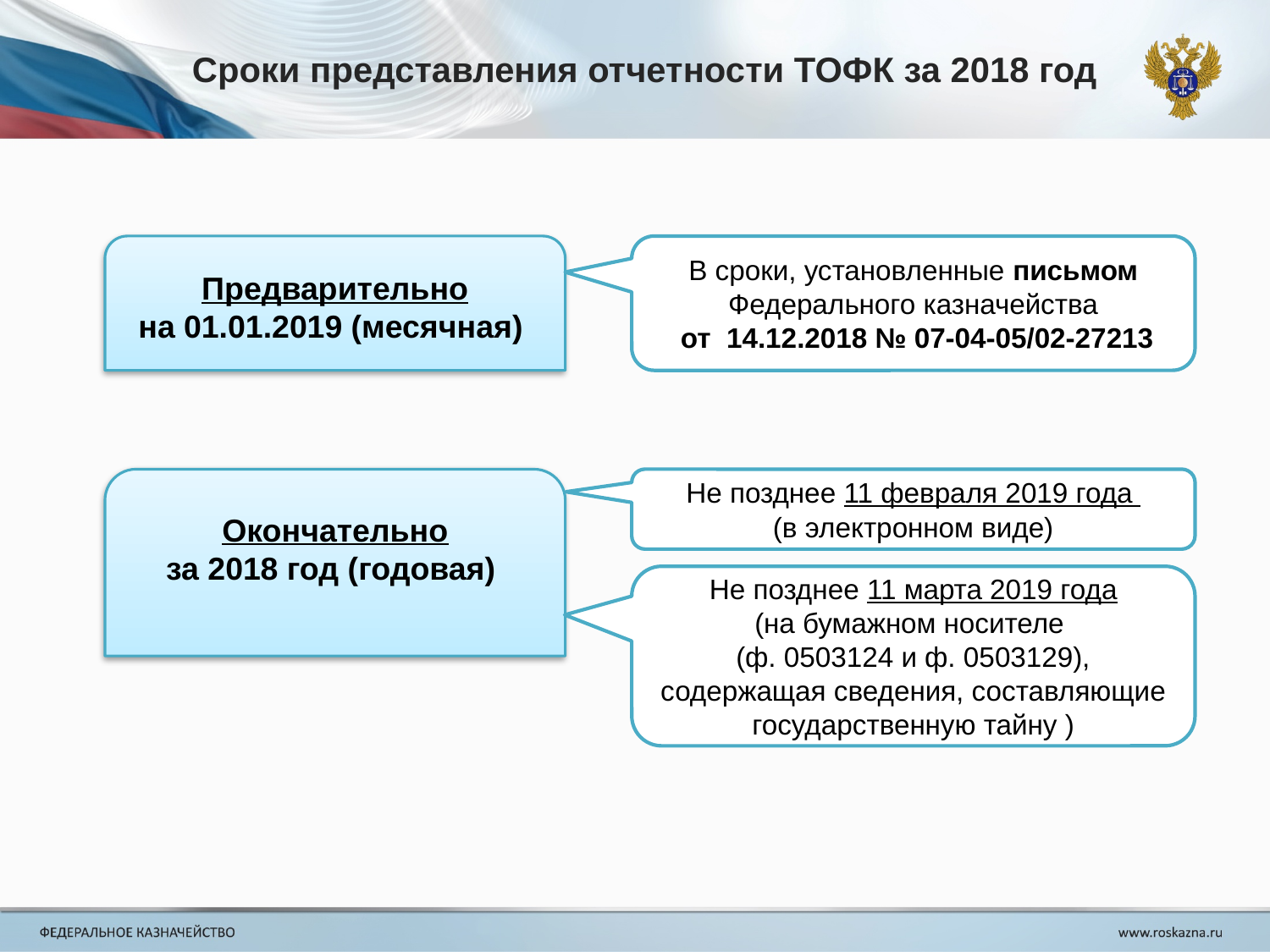

В сроки, установленные письмом Федерального казначейства
 от  14.12.2018 № 07-04-05/02-27213
Сроки представления отчетности ТОФК за 2018 год
Не позднее 11 февраля 2019 года
(в электронном виде)
Предварительно
на 01.01.2019 (месячная)
Не позднее 11 марта 2019 года
(на бумажном носителе
(ф. 0503124 и ф. 0503129), содержащая сведения, составляющие государственную тайну )
Окончательно
за 2018 год (годовая)